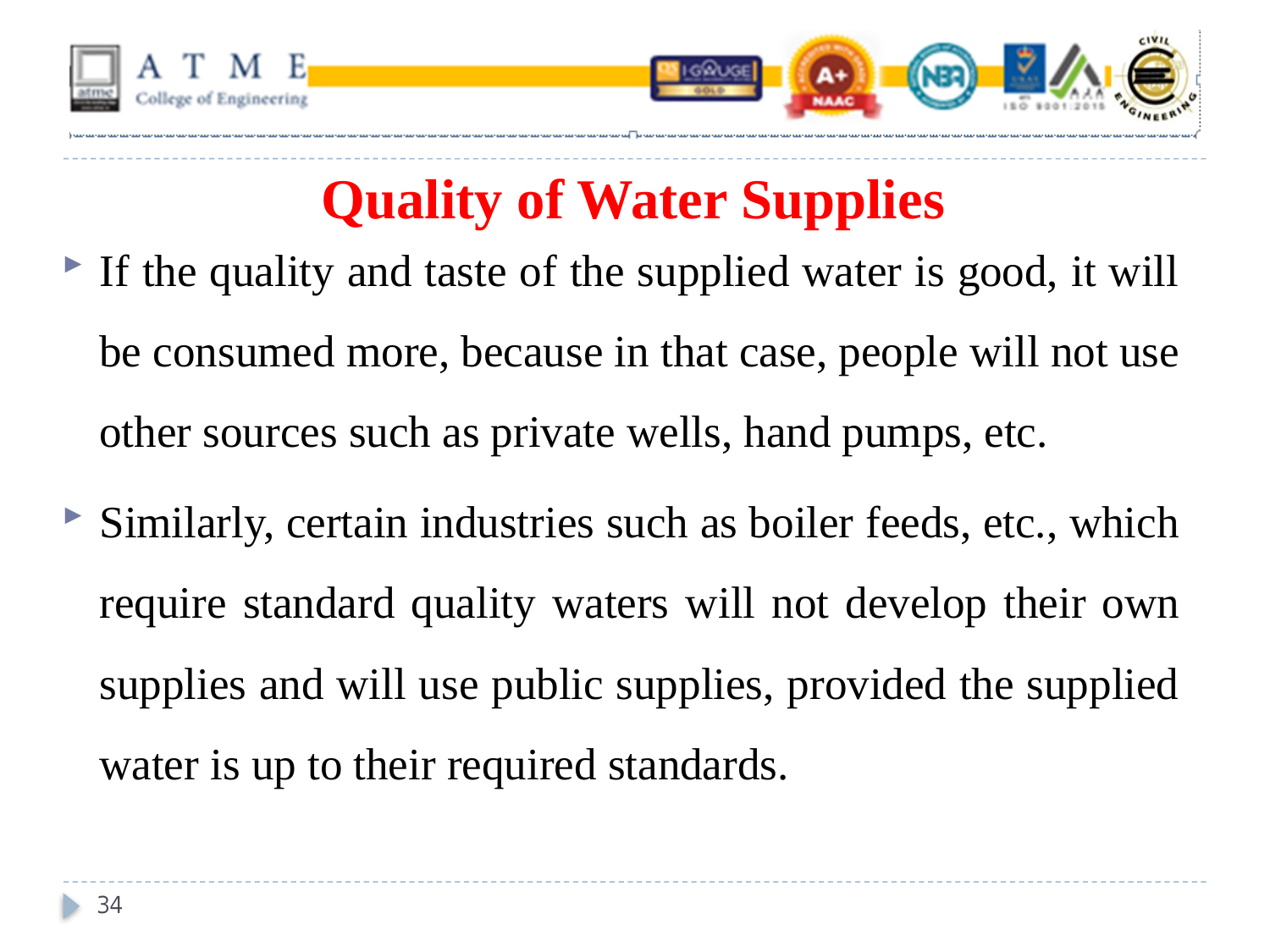

# Quality of Water Supplies
If the quality and taste of the supplied water is good, it will be consumed more, because in that case, people will not use other sources such as private wells, hand pumps, etc.
Similarly, certain industries such as boiler feeds, etc., which require standard quality waters will not develop their own supplies and will use public supplies, provided the supplied water is up to their required standards.
34